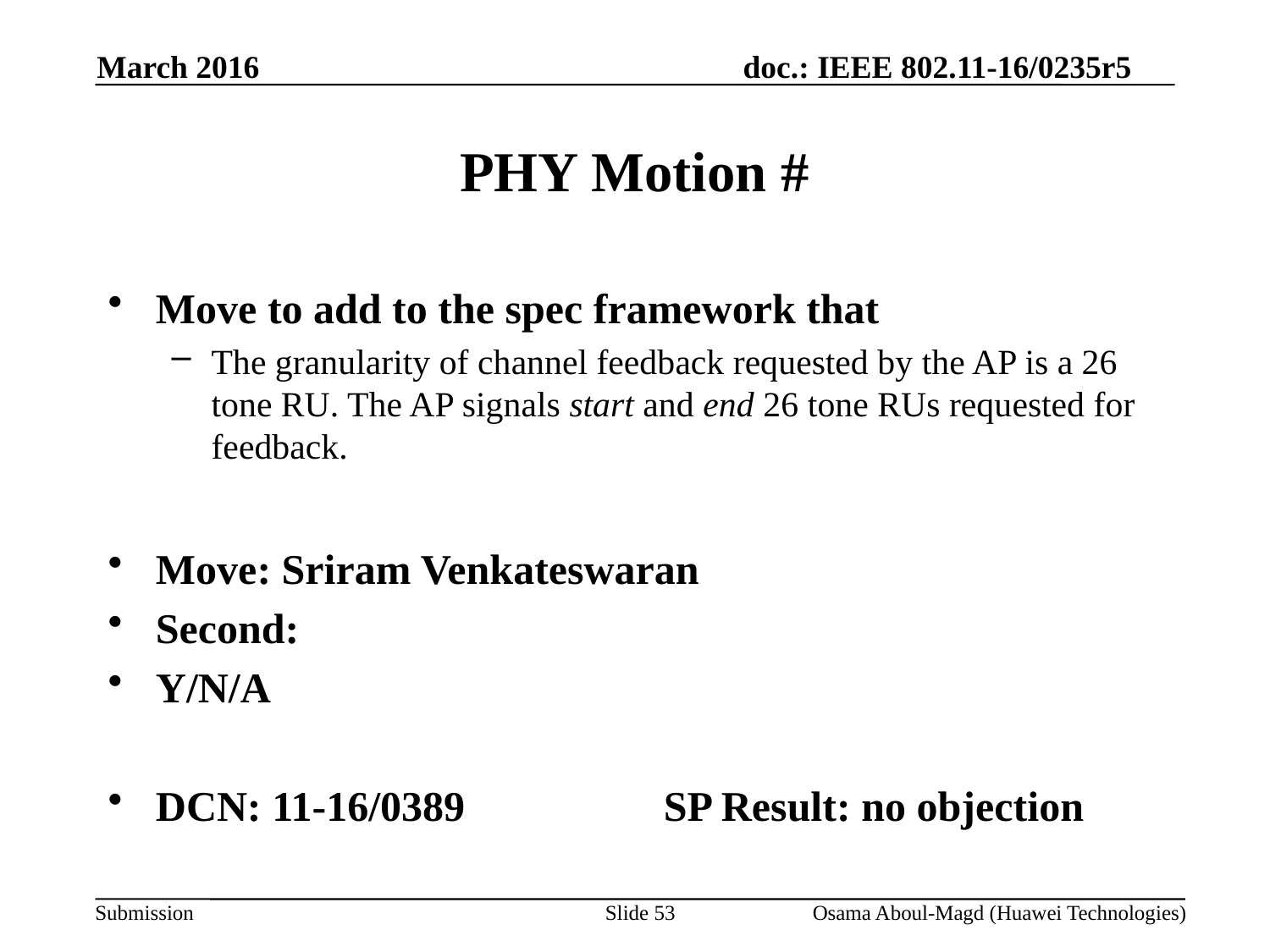

March 2016
# PHY Motion #
Move to add to the spec framework that
The granularity of channel feedback requested by the AP is a 26 tone RU. The AP signals start and end 26 tone RUs requested for feedback.

Move: Sriram Venkateswaran
Second:
Y/N/A

DCN: 11-16/0389		SP Result: no objection

Slide 53
Osama Aboul-Magd (Huawei Technologies)